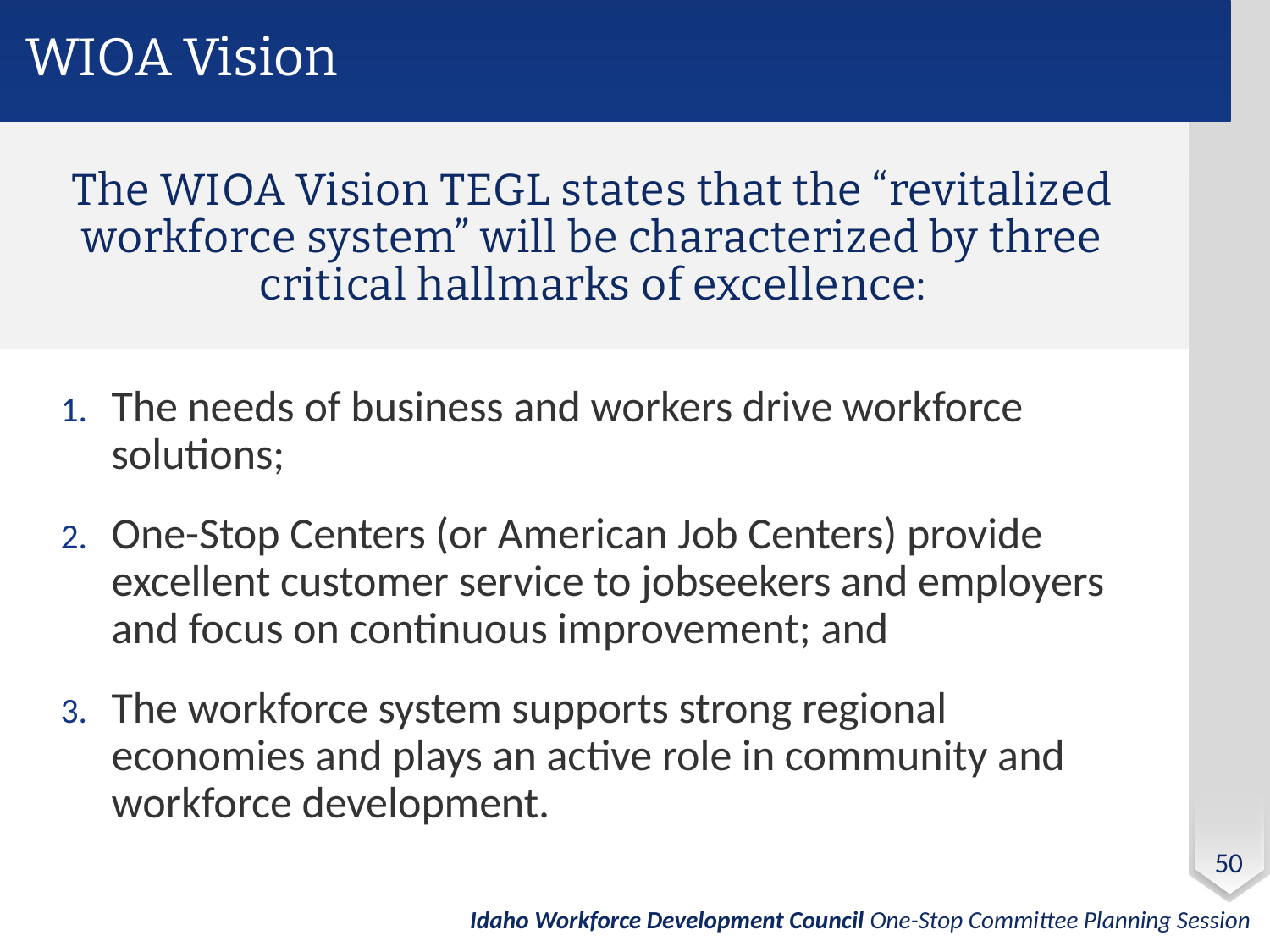

# WIOA Vision
The WIOA Vision TEGL states that the “revitalized workforce system” will be characterized by three critical hallmarks of excellence:
The needs of business and workers drive workforce solutions;
One-Stop Centers (or American Job Centers) provide excellent customer service to jobseekers and employers and focus on continuous improvement; and
The workforce system supports strong regional economies and plays an active role in community and workforce development.

50